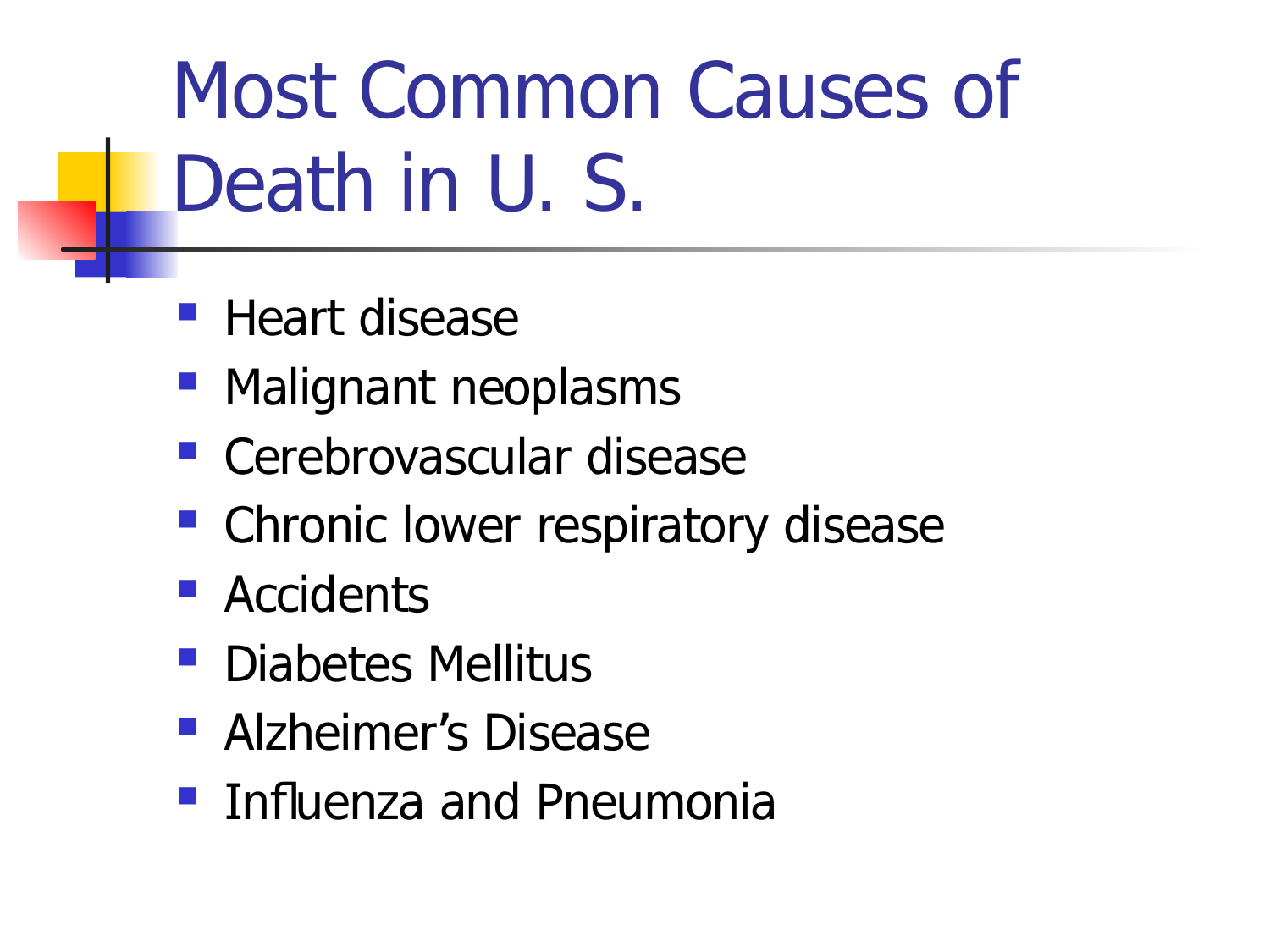

# Most Common Causes of Death in U. S.
Heart disease
Malignant neoplasms
Cerebrovascular disease
Chronic lower respiratory disease
Accidents
Diabetes Mellitus
Alzheimer’s Disease
Influenza and Pneumonia